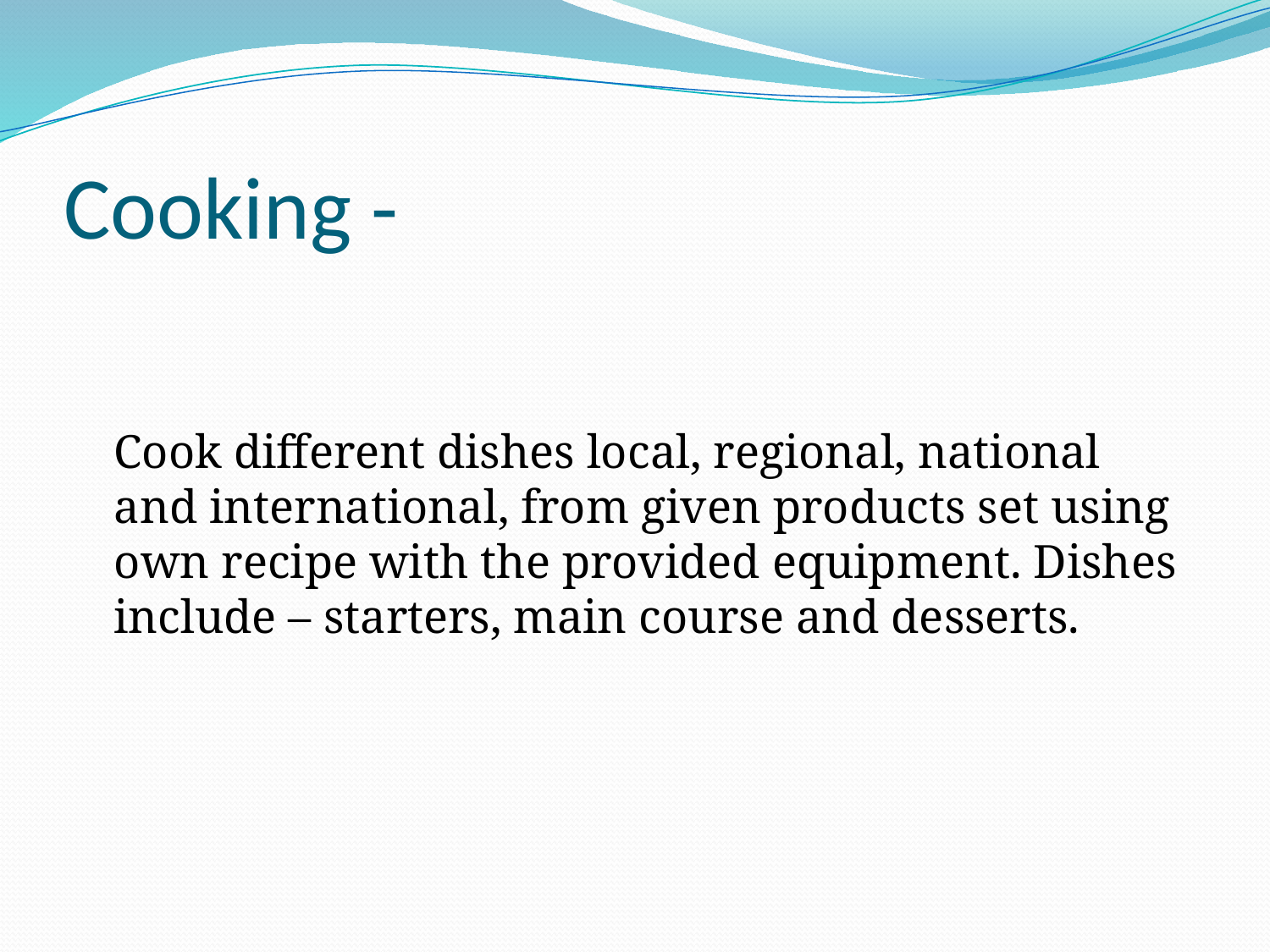

# Cooking -
	Cook different dishes local, regional, national and international, from given products set using own recipe with the provided equipment. Dishes include – starters, main course and desserts.